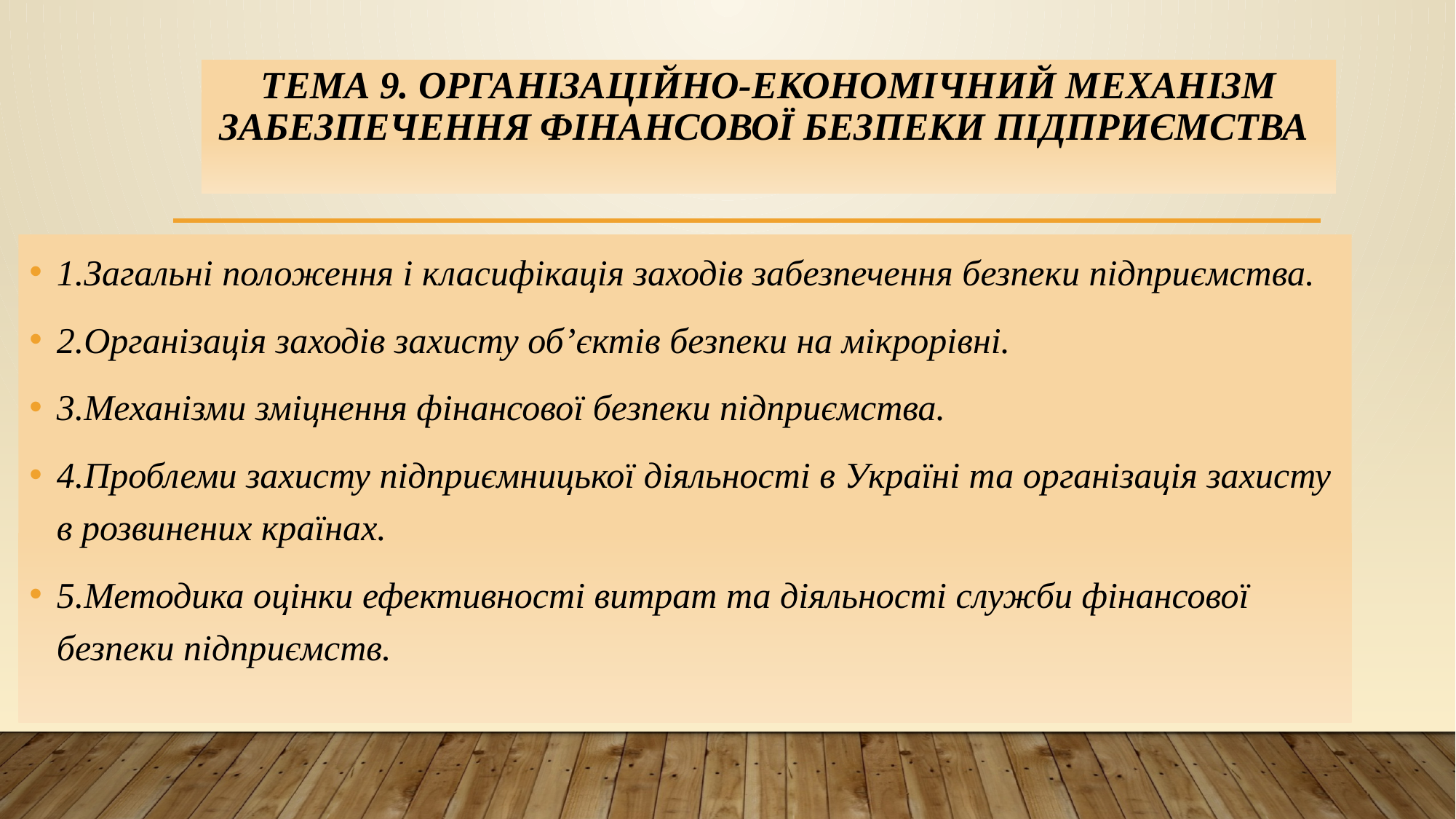

ТЕМА 9. Організаційно-економічний механізм забезпечення ФІНАНСОВОЇ БЕЗПЕКИ ПІДПРИЄМСТВА
1.Загальні положення і класифікація заходів забезпечення безпеки підприємства.
2.Організація заходів захисту об’єктів безпеки на мікрорівні.
3.Механізми зміцнення фінансової безпеки підприємства.
4.Проблеми захисту підприємницької діяльності в Україні та організація захисту в розвинених країнах.
5.Методика оцінки ефективності витрат та діяльності служби фінансової безпеки підприємств.